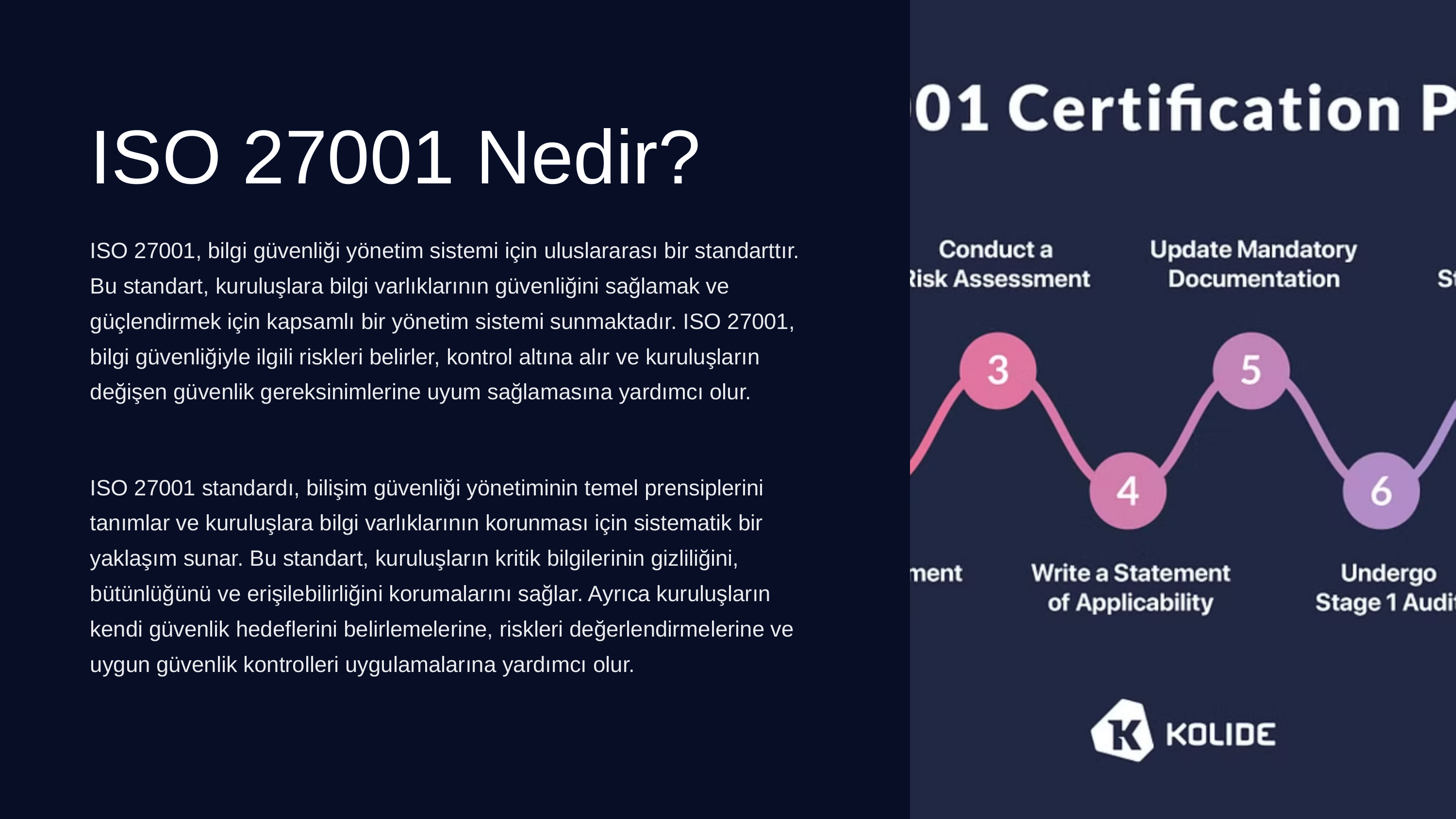

ISO 27001 Nedir?
ISO 27001, bilgi güvenliği yönetim sistemi için uluslararası bir standarttır. Bu standart, kuruluşlara bilgi varlıklarının güvenliğini sağlamak ve güçlendirmek için kapsamlı bir yönetim sistemi sunmaktadır. ISO 27001, bilgi güvenliğiyle ilgili riskleri belirler, kontrol altına alır ve kuruluşların değişen güvenlik gereksinimlerine uyum sağlamasına yardımcı olur.
ISO 27001 standardı, bilişim güvenliği yönetiminin temel prensiplerini tanımlar ve kuruluşlara bilgi varlıklarının korunması için sistematik bir yaklaşım sunar. Bu standart, kuruluşların kritik bilgilerinin gizliliğini, bütünlüğünü ve erişilebilirliğini korumalarını sağlar. Ayrıca kuruluşların kendi güvenlik hedeflerini belirlemelerine, riskleri değerlendirmelerine ve uygun güvenlik kontrolleri uygulamalarına yardımcı olur.